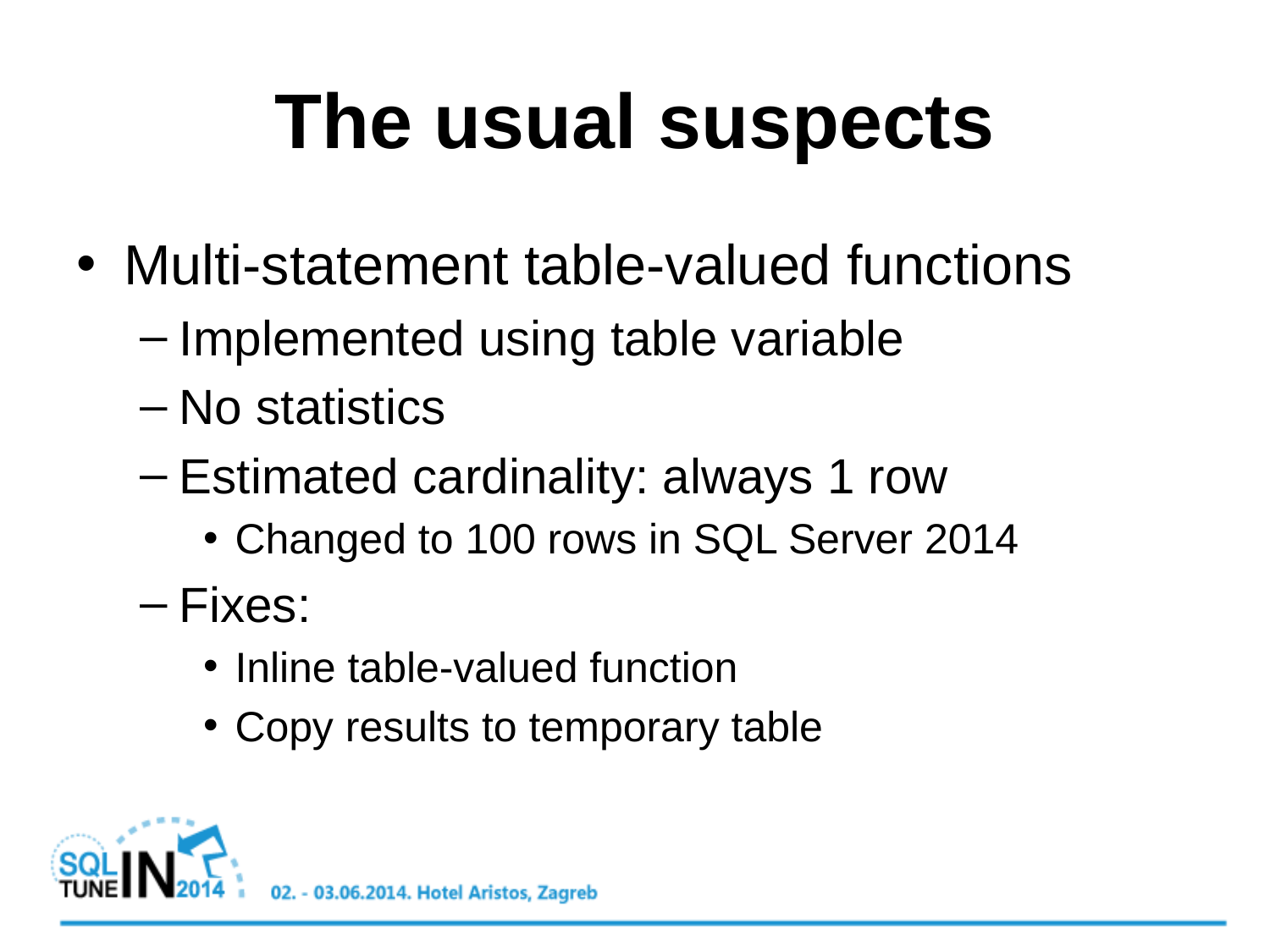

# The usual suspects
Multi-statement table-valued functions
Implemented using table variable
No statistics
Estimated cardinality: always 1 row
Changed to 100 rows in SQL Server 2014
Fixes:
Inline table-valued function
Copy results to temporary table